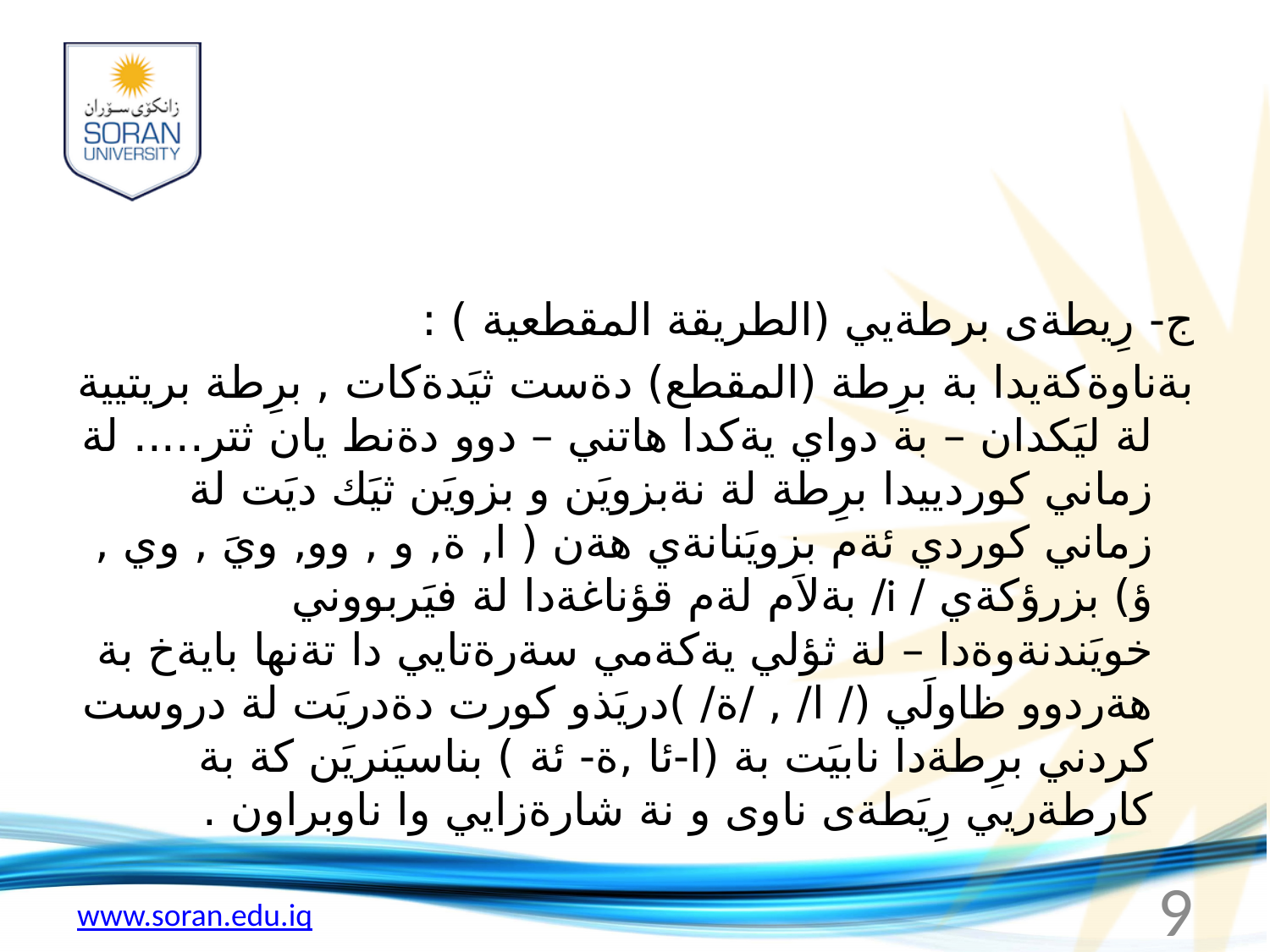

ج- رِيطةى برطةيي (الطريقة المقطعية ) :
بةناوةكةيدا بة برِطة (المقطع) دةست ثيَدةكات , برِطة بريتيية لة ليَكدان – بة دواي يةكدا هاتني – دوو دةنط يان ثتر..... لة زماني كوردييدا برِطة لة نةبزويَن و بزويَن ثيَك ديَت لة زماني كوردي ئةم بزويَنانةي هةن ( ا, ة, و , وو, ويَ , وي , ؤ) بزرؤكةي / i/ بةلاَم لةم قؤناغةدا لة فيَربووني خويَندنةوةدا – لة ثؤلي يةكةمي سةرةتايي دا تةنها بايةخ بة هةردوو ظاولَي (/ ا/ , /ة/ )دريَذو كورت دةدريَت لة دروست كردني برِطةدا نابيَت بة (ا-ئا ,ة- ئة ) بناسيَنريَن كة بة كارطةريي رِيَطةى ناوى و نة شارةزايي وا ناوبراون .
9